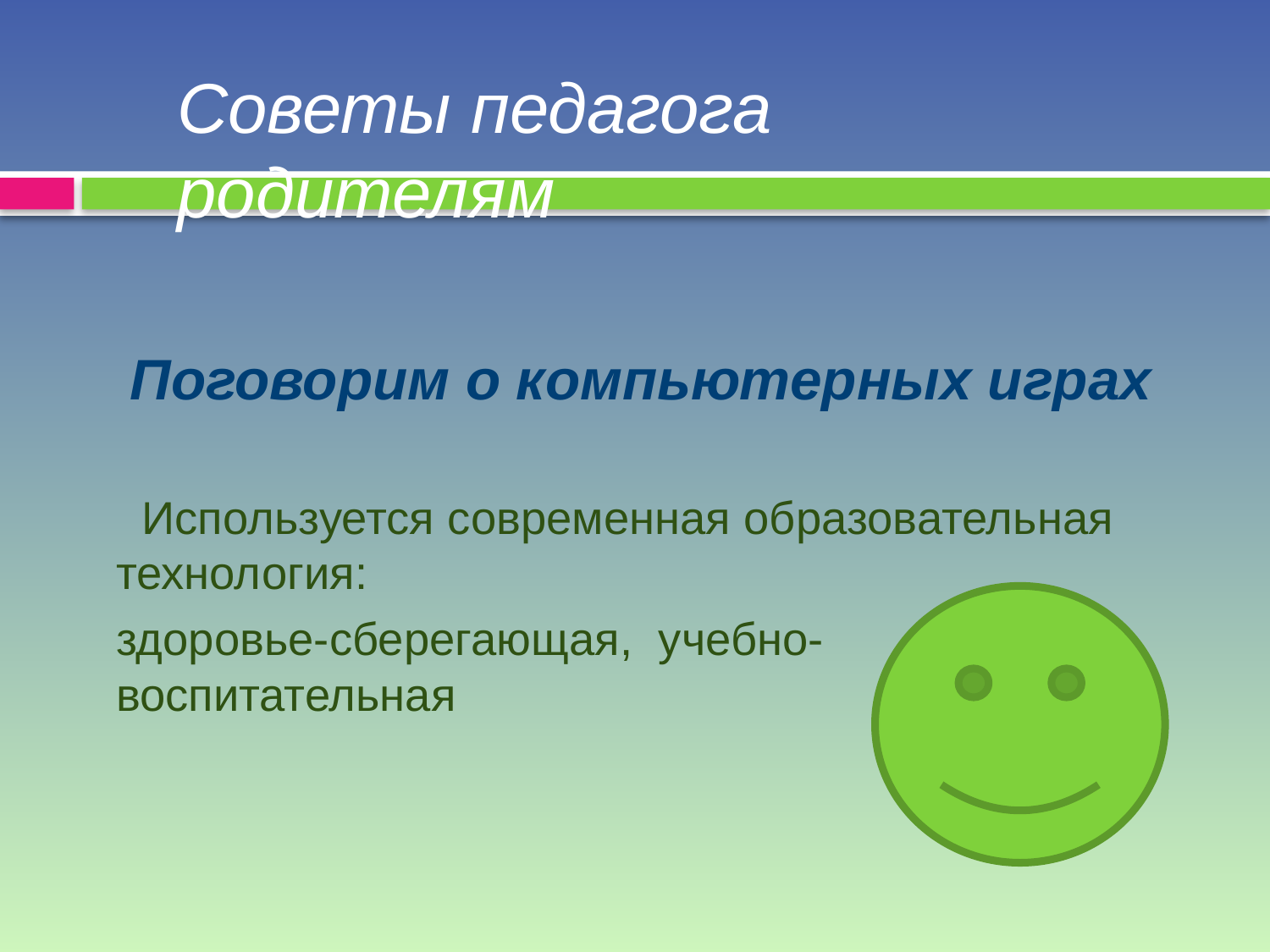

Советы педагога родителям
Поговорим о компьютерных играх

  Используется современная образовательная технология:
здоровье-сберегающая,  учебно-воспитательная

#